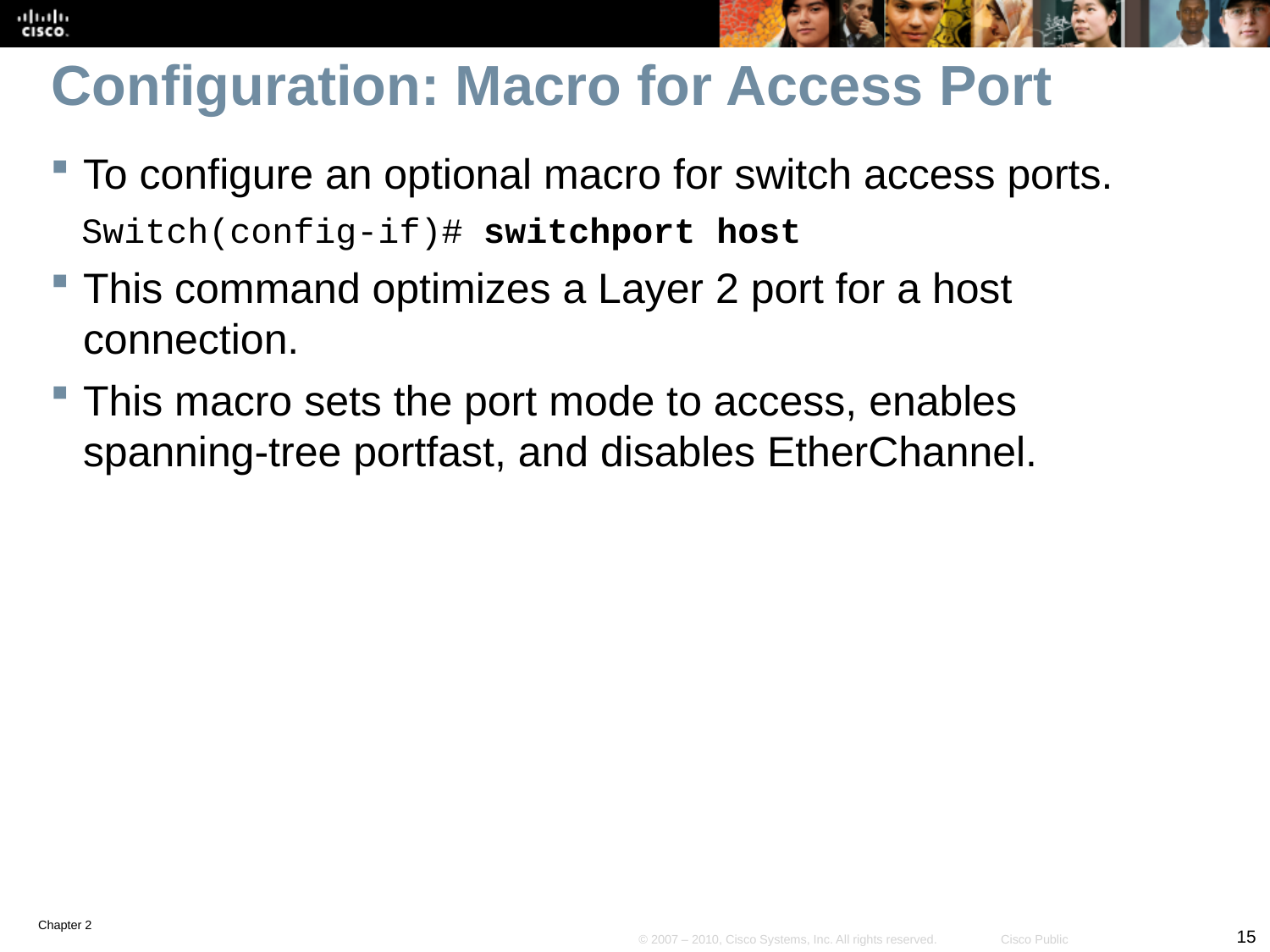

# Configuration: Macro for Access Port
To configure an optional macro for switch access ports.
Switch(config-if)# switchport host
This command optimizes a Layer 2 port for a host connection.
This macro sets the port mode to access, enables spanning-tree portfast, and disables EtherChannel.